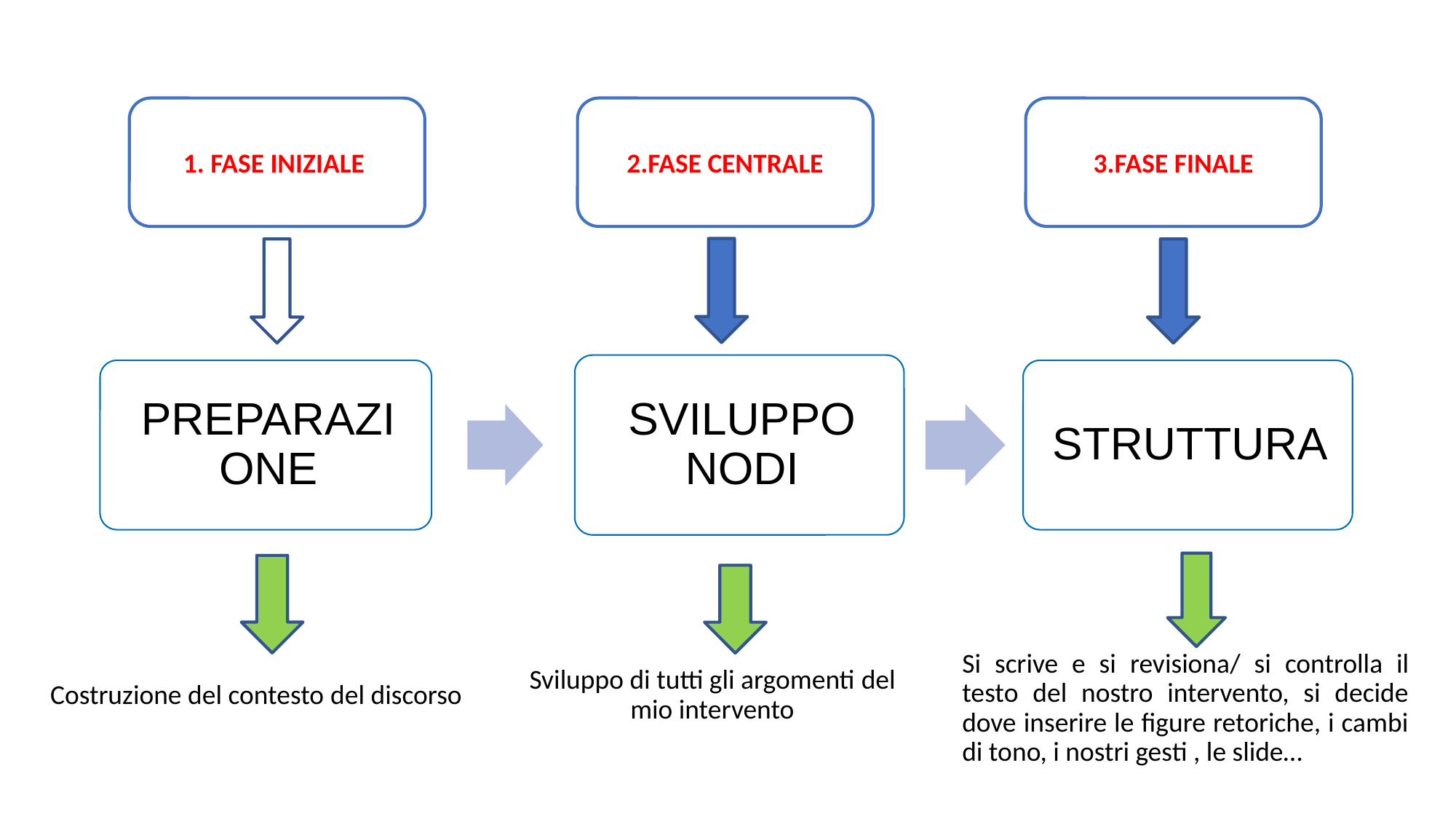

1. FASE INIZIALE
2.FASE CENTRALE
3.FASE FINALE

PREPARAZIONE

SVILUPPO NODI

STRUTTURA

Si scrive e si revisiona/ si controlla il testo del nostro intervento, si decide dove inserire le figure retoriche, i cambi di tono, i nostri gesti , le slide…
Sviluppo di tutti gli argomenti del mio intervento
Costruzione del contesto del discorso